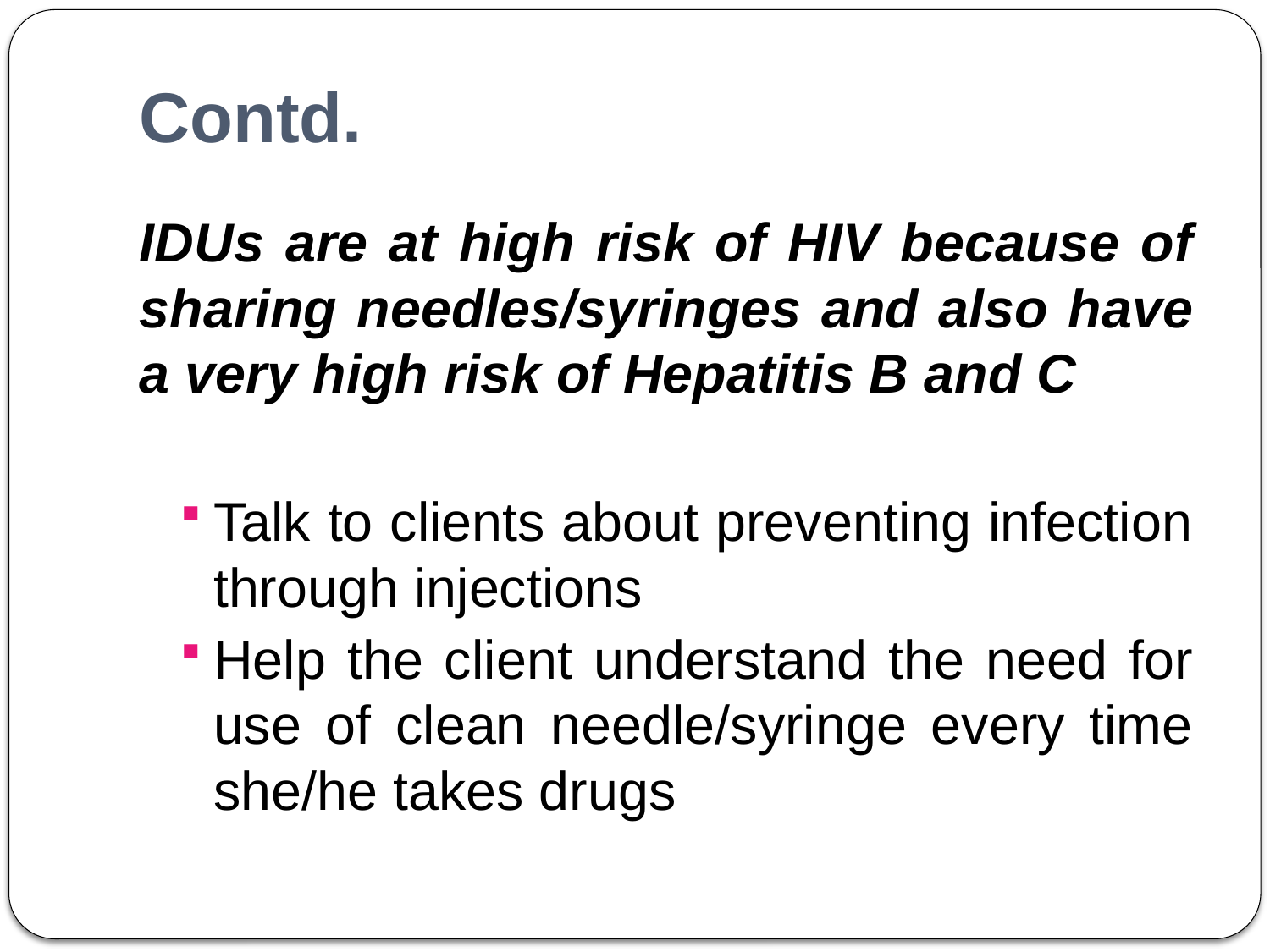

# Contd.
IDUs are at high risk of HIV because of sharing needles/syringes and also have a very high risk of Hepatitis B and C

Talk to clients about preventing infection through injections
Help the client understand the need for use of clean needle/syringe every time she/he takes drugs